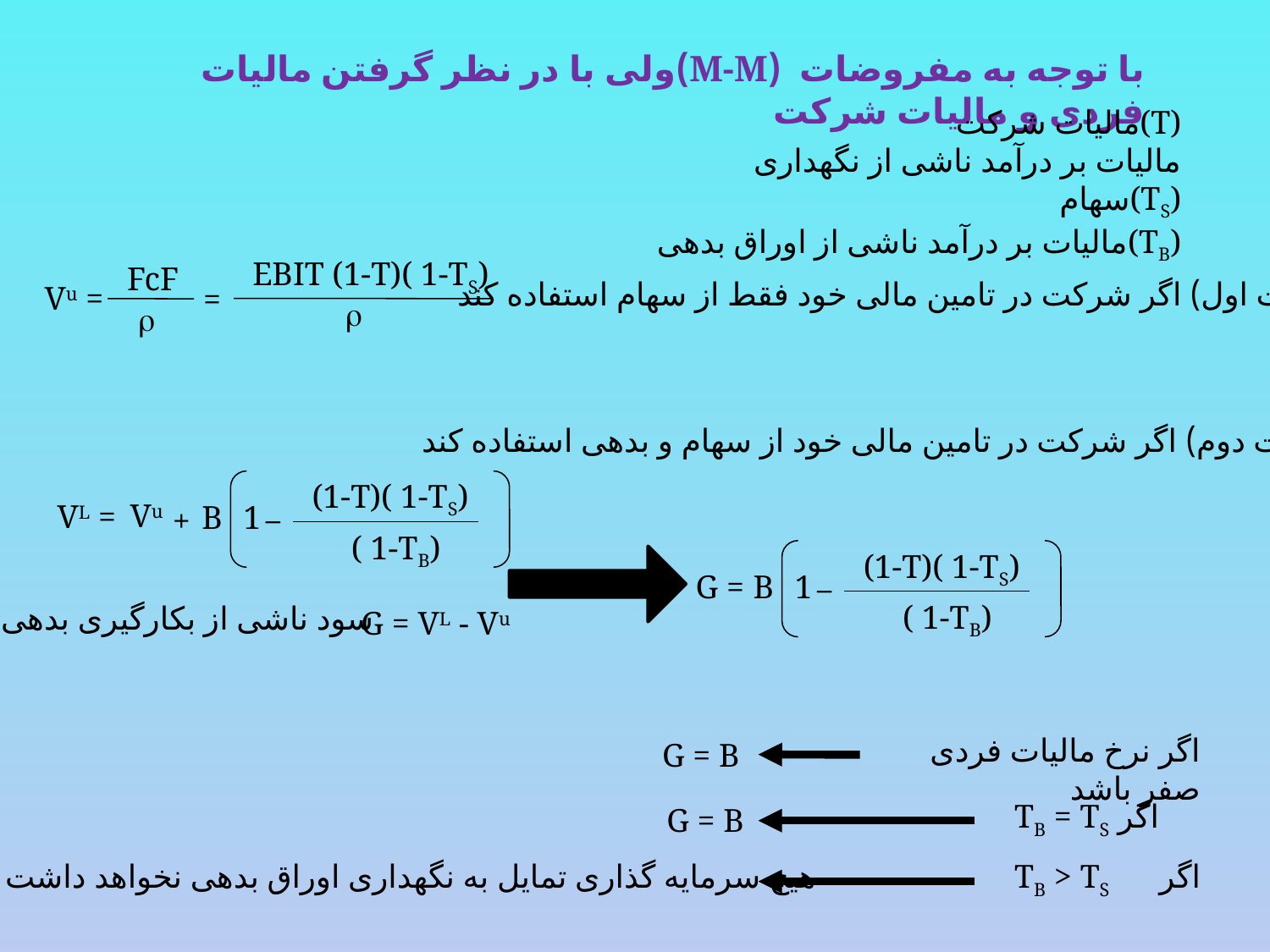

با توجه به مفروضات  (M-M)ولی با در نظر گرفتن مالیات فردی و مالیات شرکت
مالیات شرکت(T)
مالیات بر درآمد ناشی از نگهداری سهام(TS)
مالیات بر درآمد ناشی از اوراق بدهی(TB)
EBIT (1-T)( 1-TS)
FcF
حالت اول) اگر شرکت در تامین مالی خود فقط از سهام استفاده کند
Vu =
=
ρ
ρ
حالت دوم) اگر شرکت در تامین مالی خود از سهام و بدهی استفاده کند
(1-T)( 1-TS)

_
Vu
VL =
B
1
+
( 1-TB)
(1-T)( 1-TS)

_
G =
B
1
( 1-TB)
سود ناشی از بکارگیری بدهی
G = VL - Vu
اگر نرخ مالیات فردی صفر باشد
G = B
 TB = TS اگر
G = B
هیچ سرمایه گذاری تمایل به نگهداری اوراق بدهی نخواهد داشت
 TB > TS      اگر